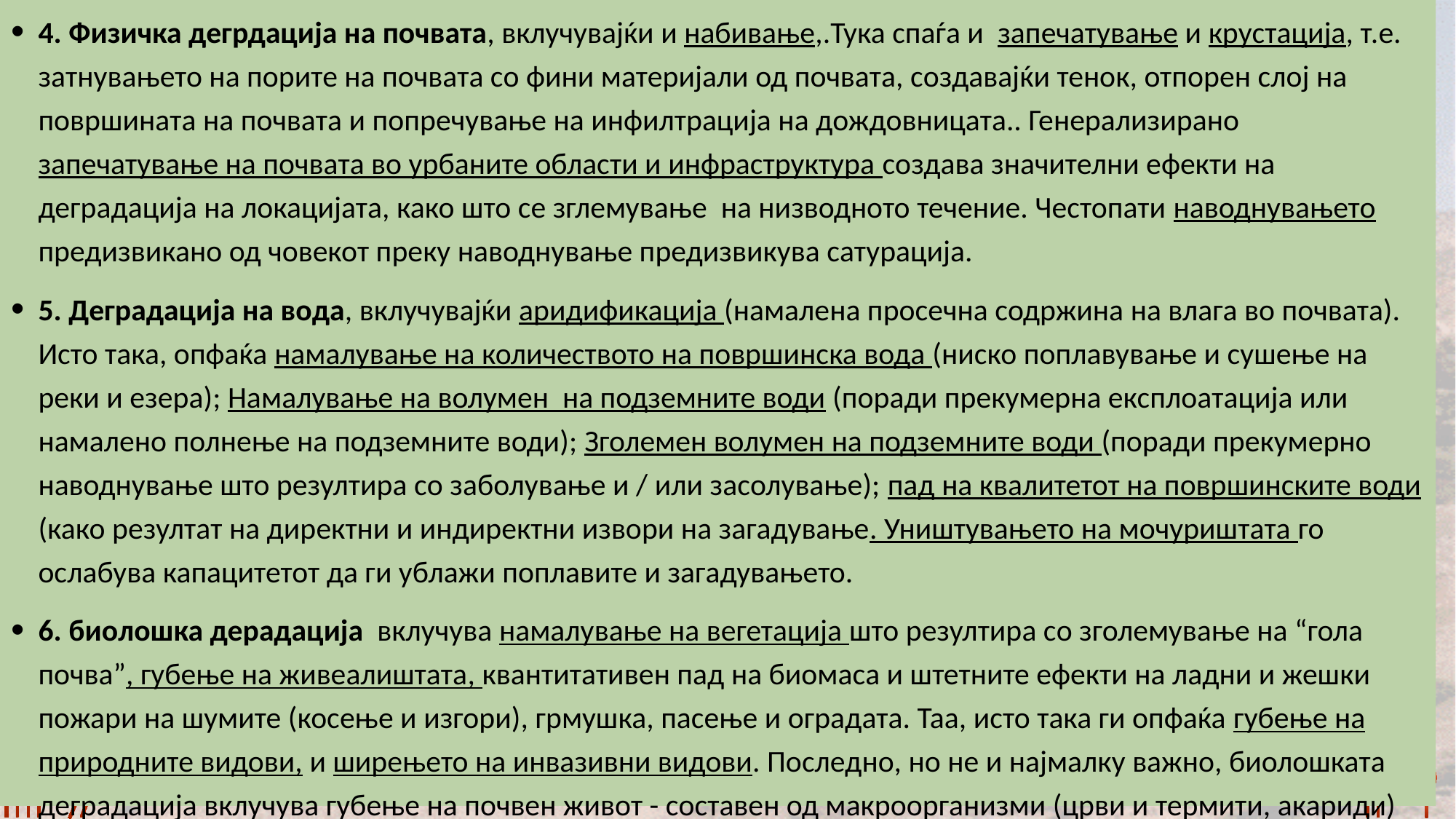

4. Физичка дегрдација на почвата, вклучувајќи и набивање,.Тука спаѓа и  запечатување и крустација, т.е. затнувањето на порите на почвата со фини материјали од почвата, создавајќи тенок, отпорен слој на површината на почвата и попречување на инфилтрација на дождовницата.. Генерализирано запечатување на почвата во урбаните области и инфраструктура создава значителни ефекти на деградација на локацијата, како што се зглемување  на низводното течение. Честопати наводнувањето предизвикано од човекот преку наводнување предизвикува сатурација.
5. Деградација на вода, вклучувајќи аридификација (намалена просечна содржина на влага во почвата). Исто така, опфаќа намалување на количеството на површинска вода (ниско поплавување и сушење на реки и езера); Намалување на волумен  на подземните води (поради прекумерна експлоатација или намалено полнење на подземните води); Зголемен волумен на подземните води (поради прекумерно наводнување што резултира со заболување и / или засолување); пад на квалитетот на површинските води (како резултат на директни и индиректни извори на загадување. Уништувањето на мочуриштата го ослабува капацитетот да ги ублажи поплавите и загадувањето.
6. биолошка дерадација  вклучува намалување на вегетација што резултира со зголемување на “гола почва”, губење на живеалиштата, квантитативeн пад на биомаса и штетните ефекти на ладни и жешки пожари на шумите (косење и изгори), грмушка, пасење и оградата. Таа, исто така ги опфаќа губење на природните видови, и ширењето на инвазивни видови. Последно, но не и најмалку важно, биолошката деградација вклучува губење на почвен живот - составен од макроорганизми (црви и термити, акариди)